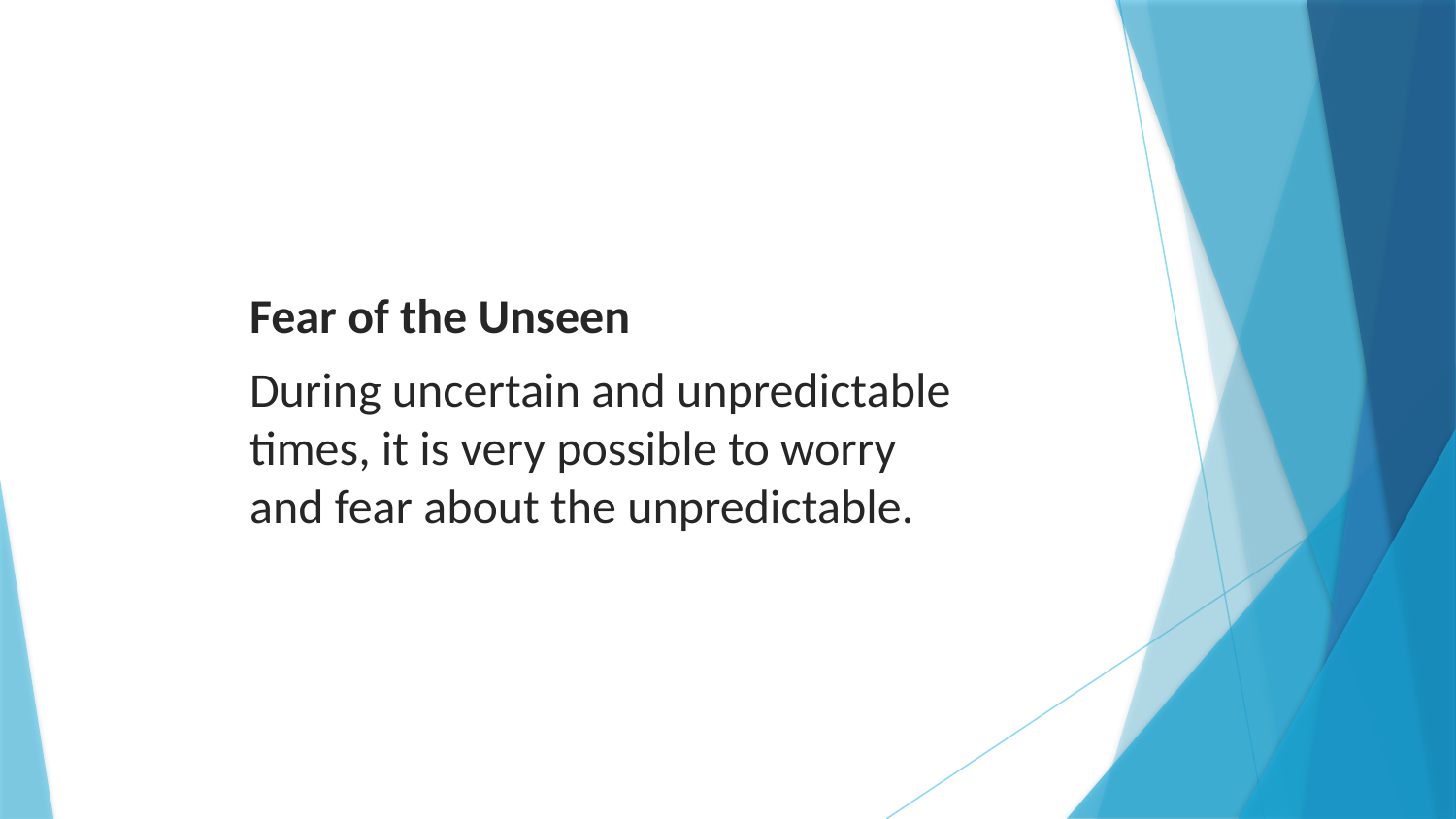

Fear of the Unseen
During uncertain and unpredictable times, it is very possible to worry and fear about the unpredictable.